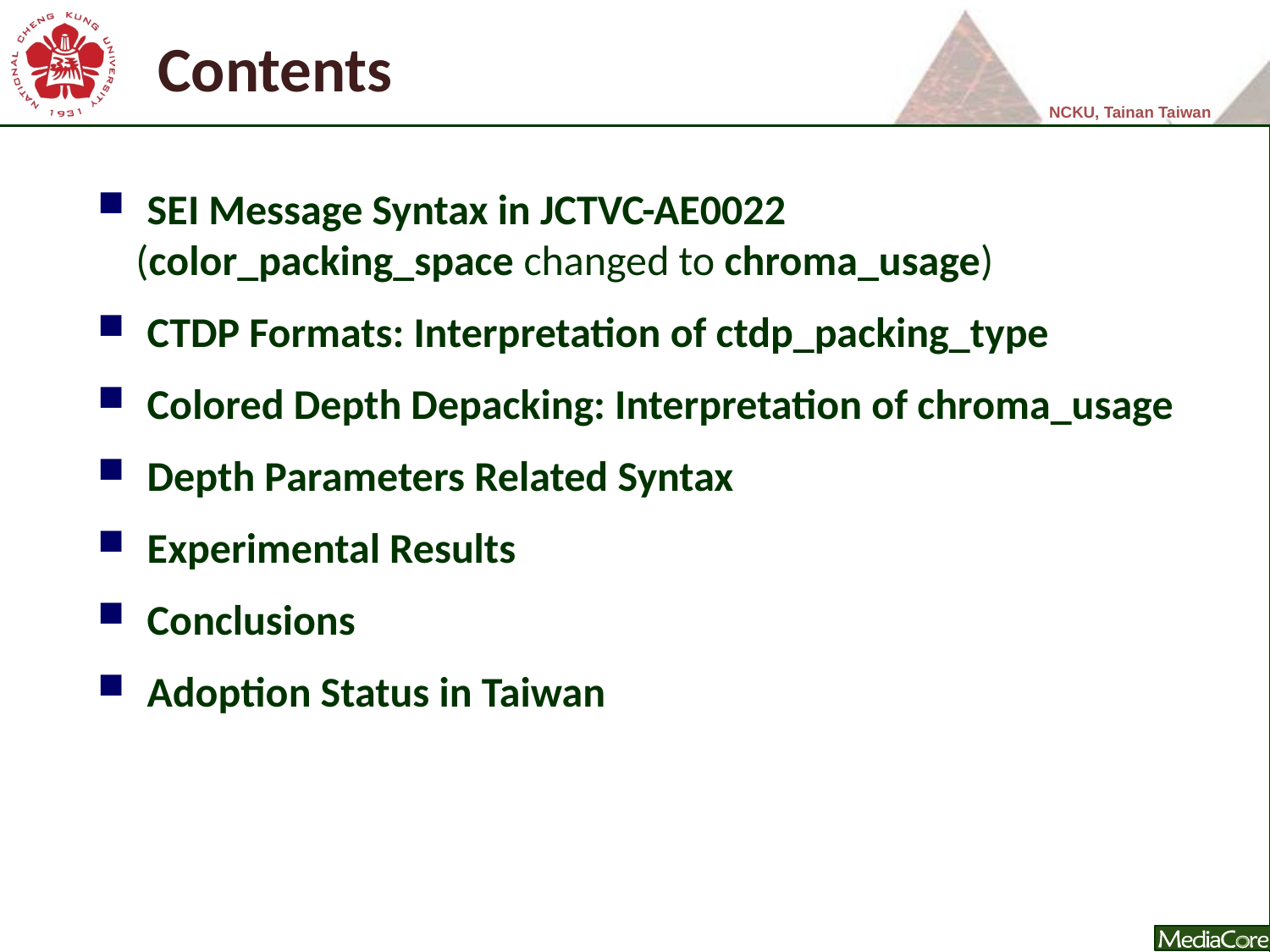

Contents
SEI Message Syntax in JCTVC-AE0022
    (color_packing_space changed to chroma_usage)
CTDP Formats: Interpretation of ctdp_packing_type
Colored Depth Depacking: Interpretation of chroma_usage
Depth Parameters Related Syntax
Experimental Results
Conclusions
Adoption Status in Taiwan